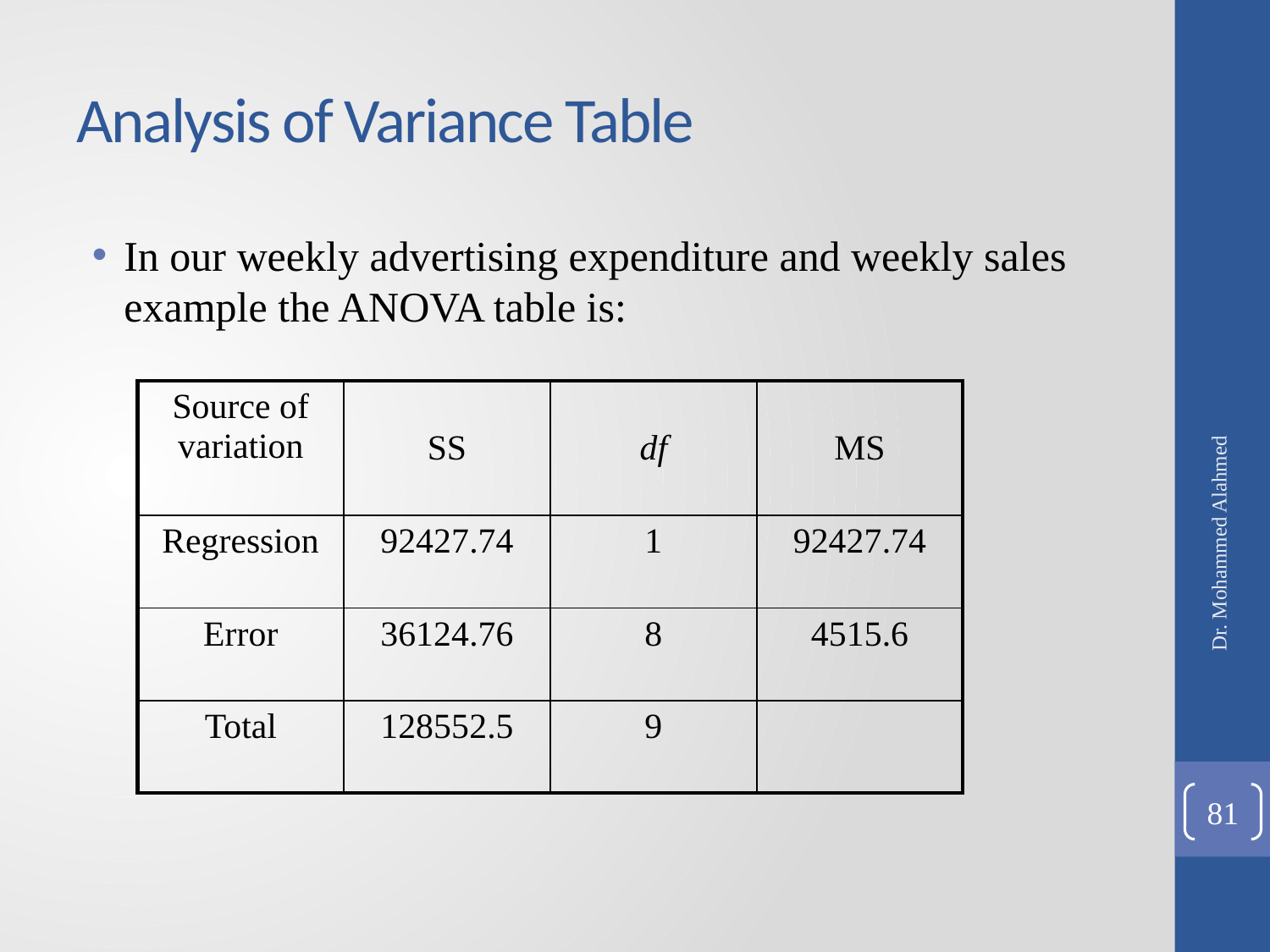

# Analysis of Variance Table
In our weekly advertising expenditure and weekly sales example the ANOVA table is:

| Source of variation | SS | df | MS |
| --- | --- | --- | --- |
| Regression | 92427.74 | 1 | 92427.74 |
| Error | 36124.76 | 8 | 4515.6 |
| Total | 128552.5 | 9 |  |
Dr. Mohammed Alahmed
81